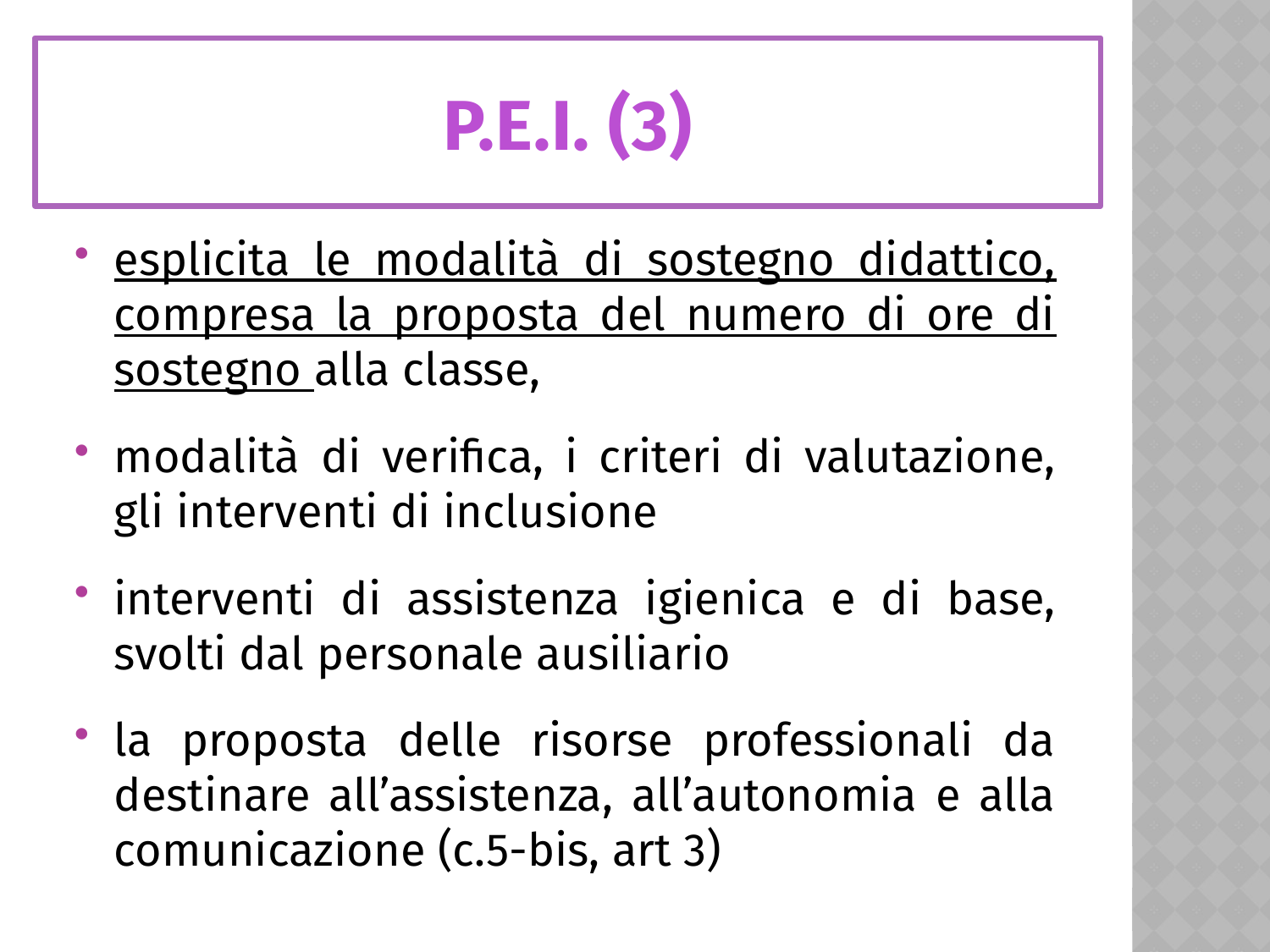

P.E.I. (3)
esplicita le modalità di sostegno didattico, compresa la proposta del numero di ore di sostegno alla classe,
modalità di verifica, i criteri di valutazione, gli interventi di inclusione
interventi di assistenza igienica e di base, svolti dal personale ausiliario
la proposta delle risorse professionali da destinare all’assistenza, all’autonomia e alla comunicazione (c.5-bis, art 3)